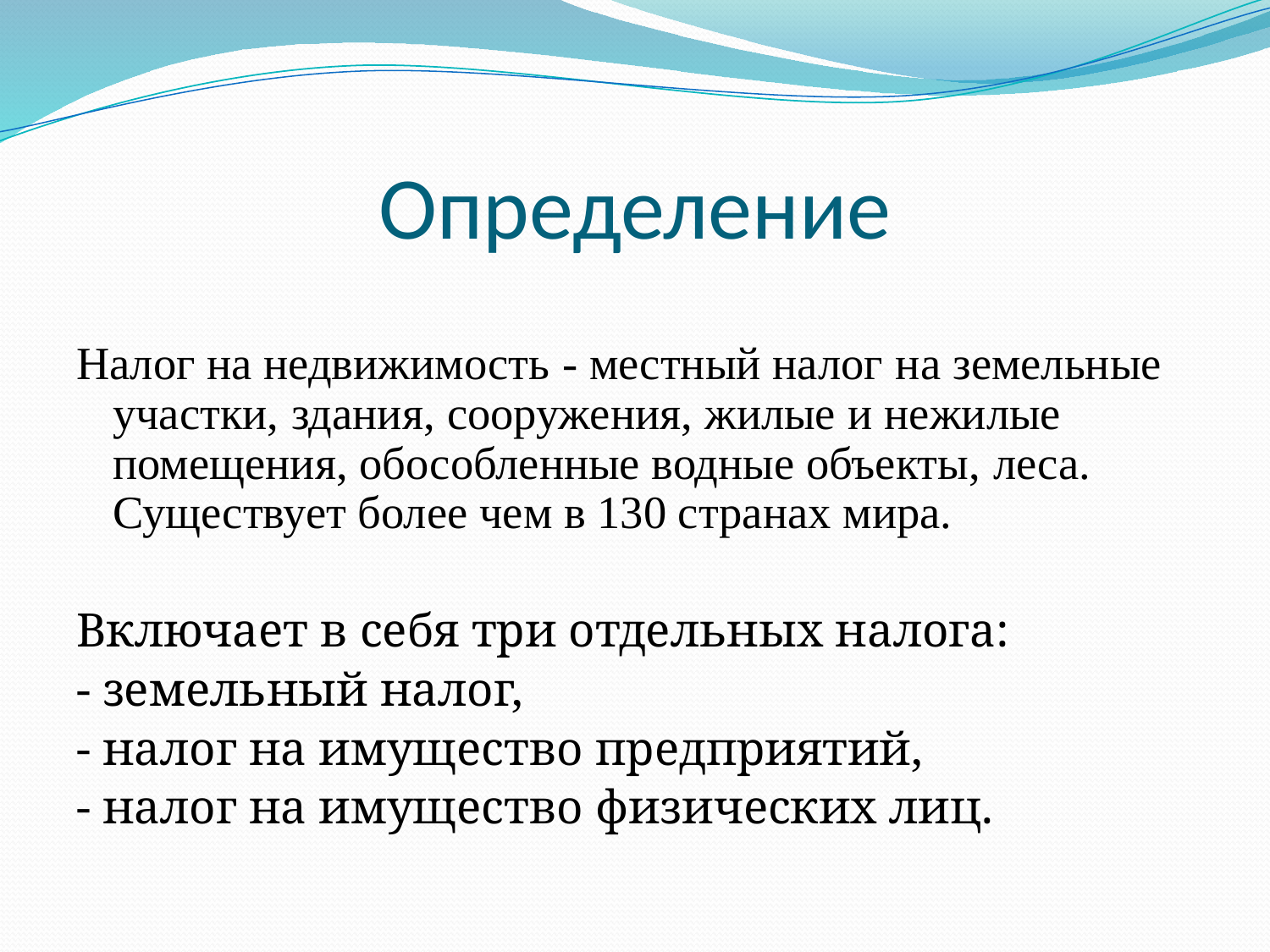

# Определение

Налог на недвижимость - местный налог на земельные участки, здания, сооружения, жилые и нежилые помещения, обособленные водные объекты, леса. Существует более чем в 130 странах мира.

Включает в себя три отдельных налога:
- земельный налог,
- налог на имущество предприятий,
- налог на имущество физических лиц.